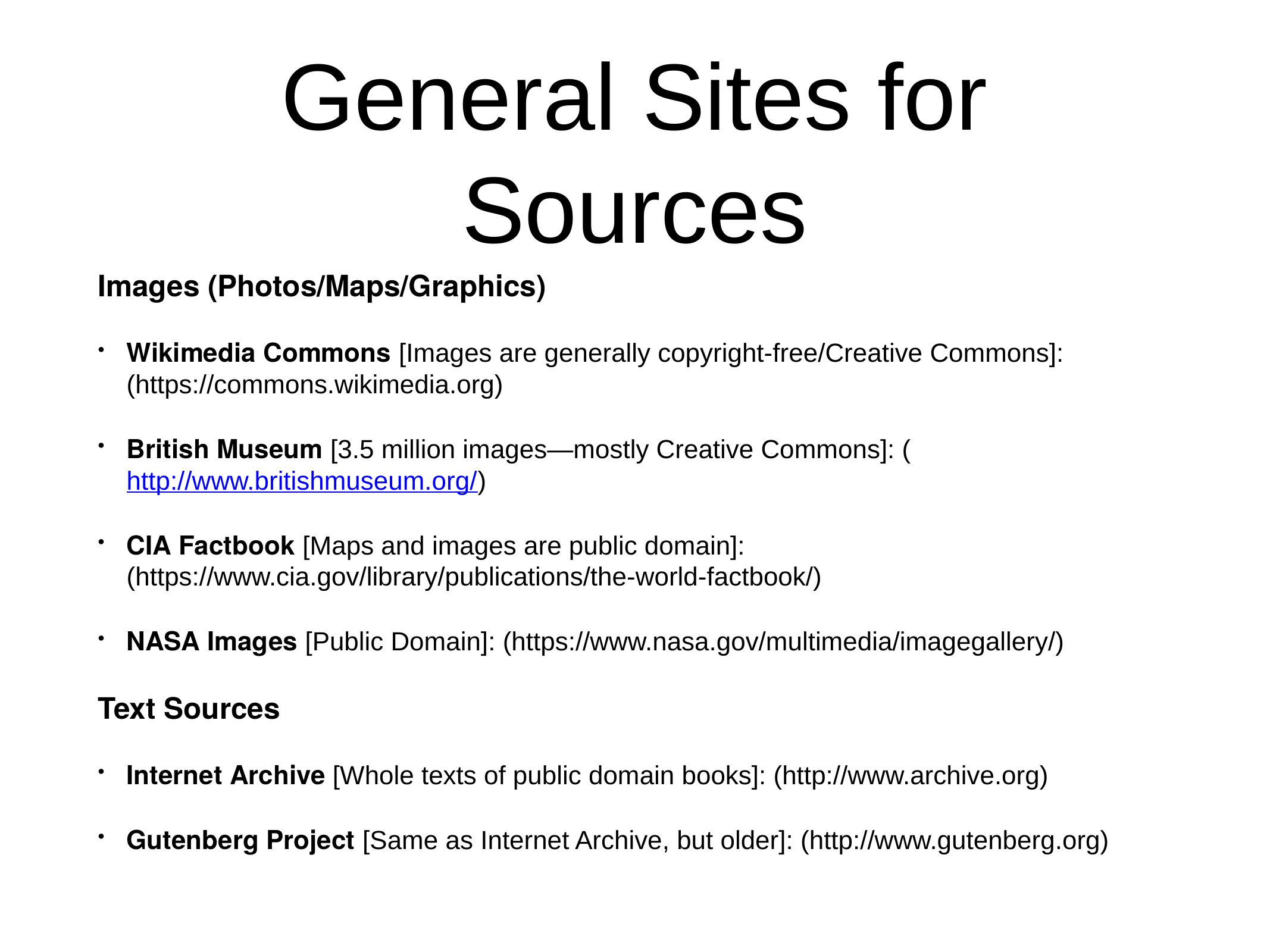

# General Sites for Sources
Images (Photos/Maps/Graphics)
Wikimedia Commons [Images are generally copyright-free/Creative Commons]: (https://commons.wikimedia.org)
British Museum [3.5 million images—mostly Creative Commons]: (http://www.britishmuseum.org/)
CIA Factbook [Maps and images are public domain]: (https://www.cia.gov/library/publications/the-world-factbook/)
NASA Images [Public Domain]: (https://www.nasa.gov/multimedia/imagegallery/)
Text Sources
Internet Archive [Whole texts of public domain books]: (http://www.archive.org)
Gutenberg Project [Same as Internet Archive, but older]: (http://www.gutenberg.org)